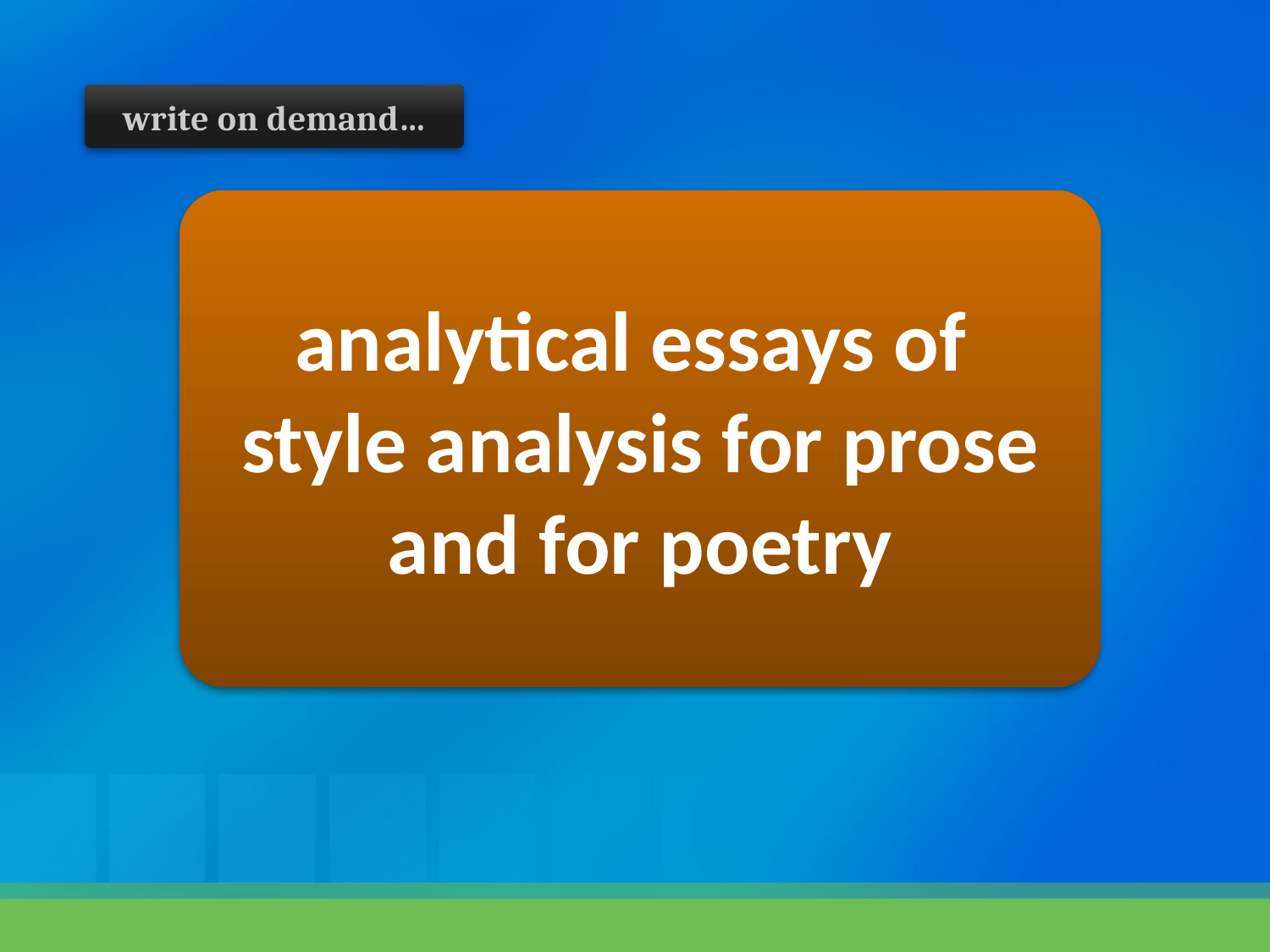

write on demand…
analytical essays of
style analysis for prose and for poetry